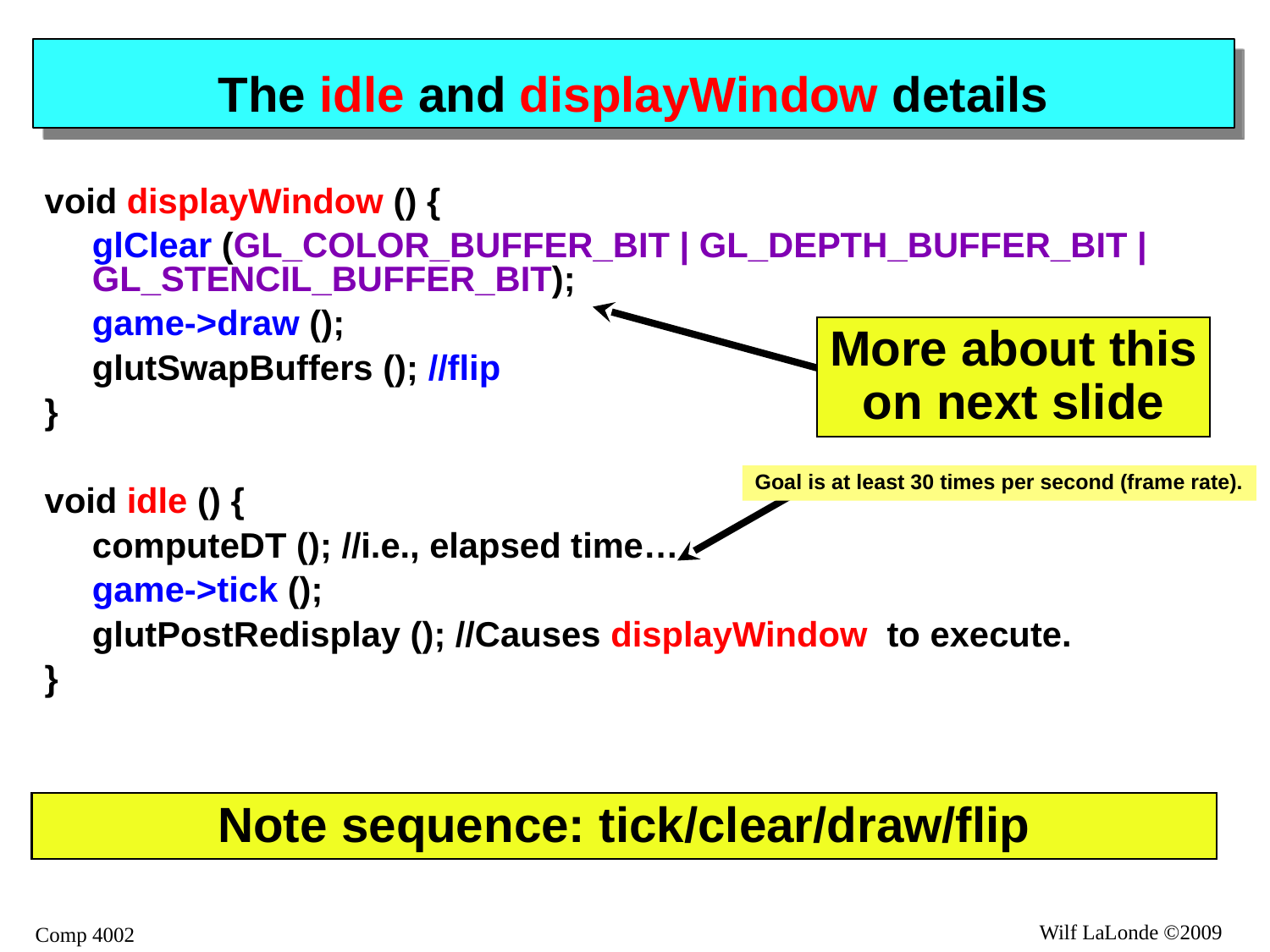

# The idle and displayWindow details
void displayWindow () {
	glClear (GL_COLOR_BUFFER_BIT | GL_DEPTH_BUFFER_BIT | 	GL_STENCIL_BUFFER_BIT);
	game->draw ();
	glutSwapBuffers (); //flip
}

void idle () {
	computeDT (); //i.e., elapsed time…
	game->tick ();
	glutPostRedisplay (); //Causes displayWindow  to execute.
}

More about this
on next slide
Goal is at least 30 times per second (frame rate).

Note sequence: tick/clear/draw/flip